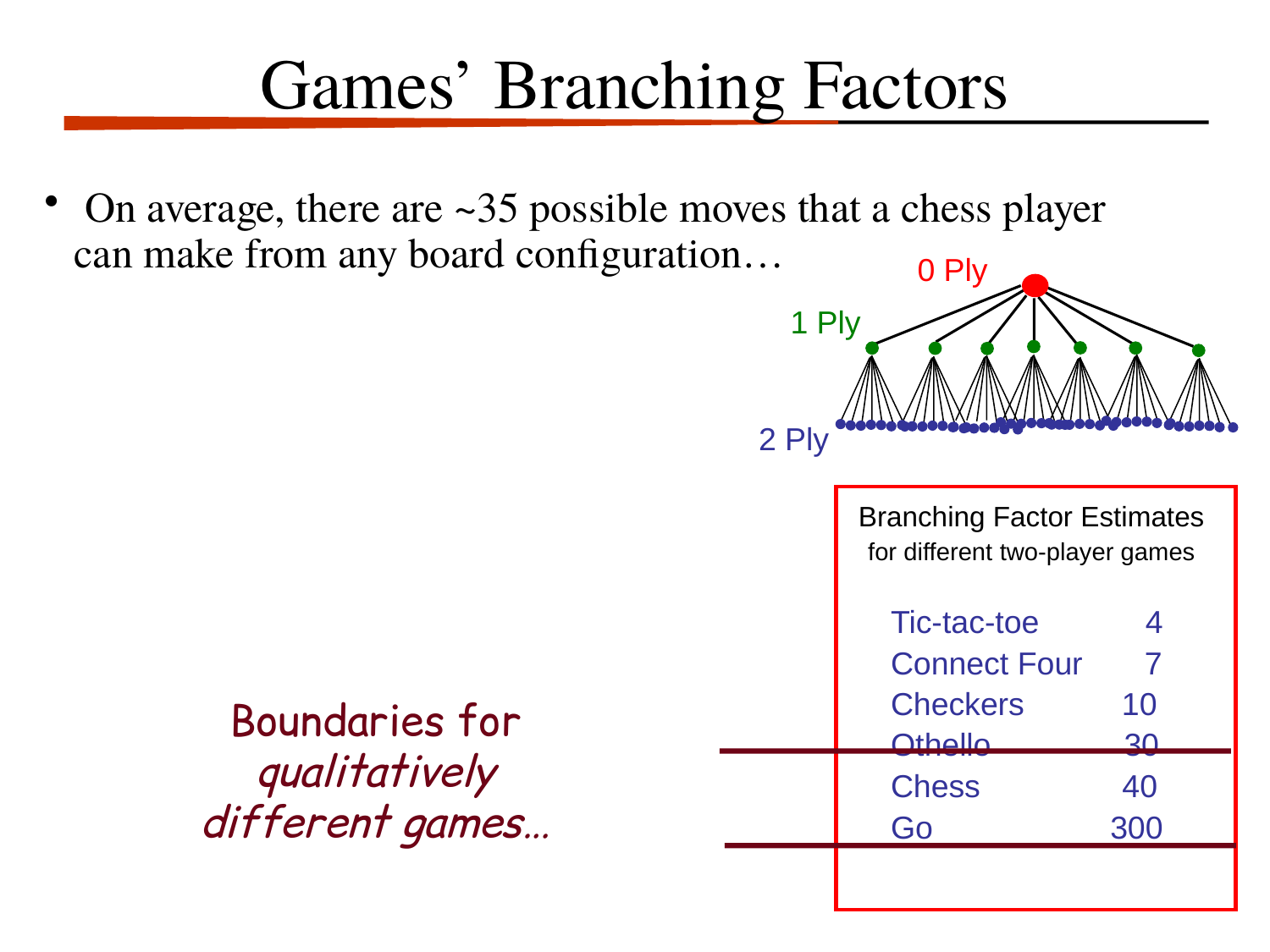

Games’ Branching Factors
 On average, there are ~35 possible moves that a chess player can make from any board configuration…
0 Ply

1 Ply

2 Ply

Branching Factor Estimates
for different two-player games
Tic-tac-toe            4
Connect Four       7
Checkers           10
Othello               30
Chess                40
Go                    300
Boundaries for qualitatively different games…